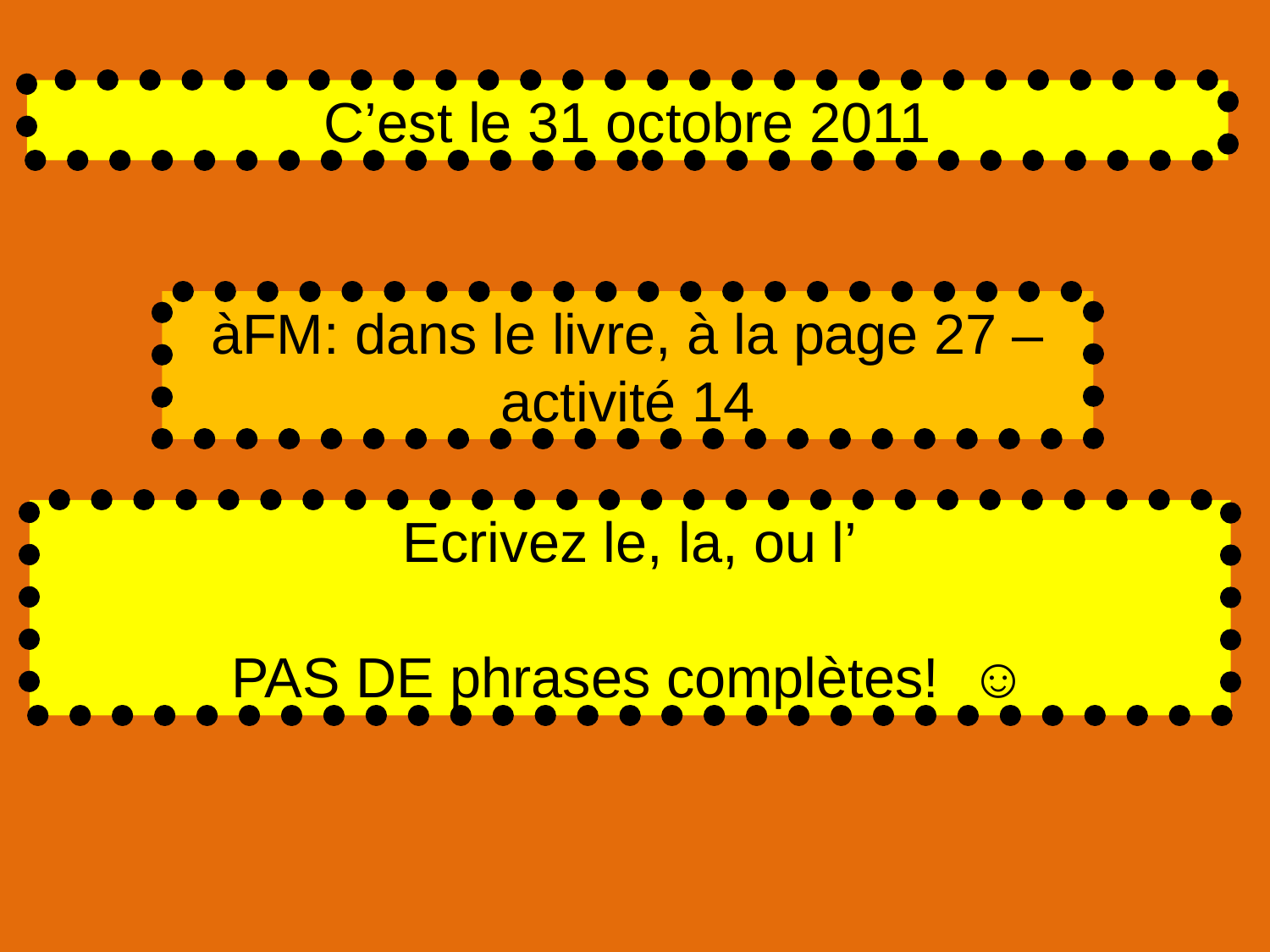

C’est le 31 octobre 2011
àFM: dans le livre, à la page 27 – activité 14
Ecrivez le, la, ou l’

PAS DE phrases complètes!  ☺